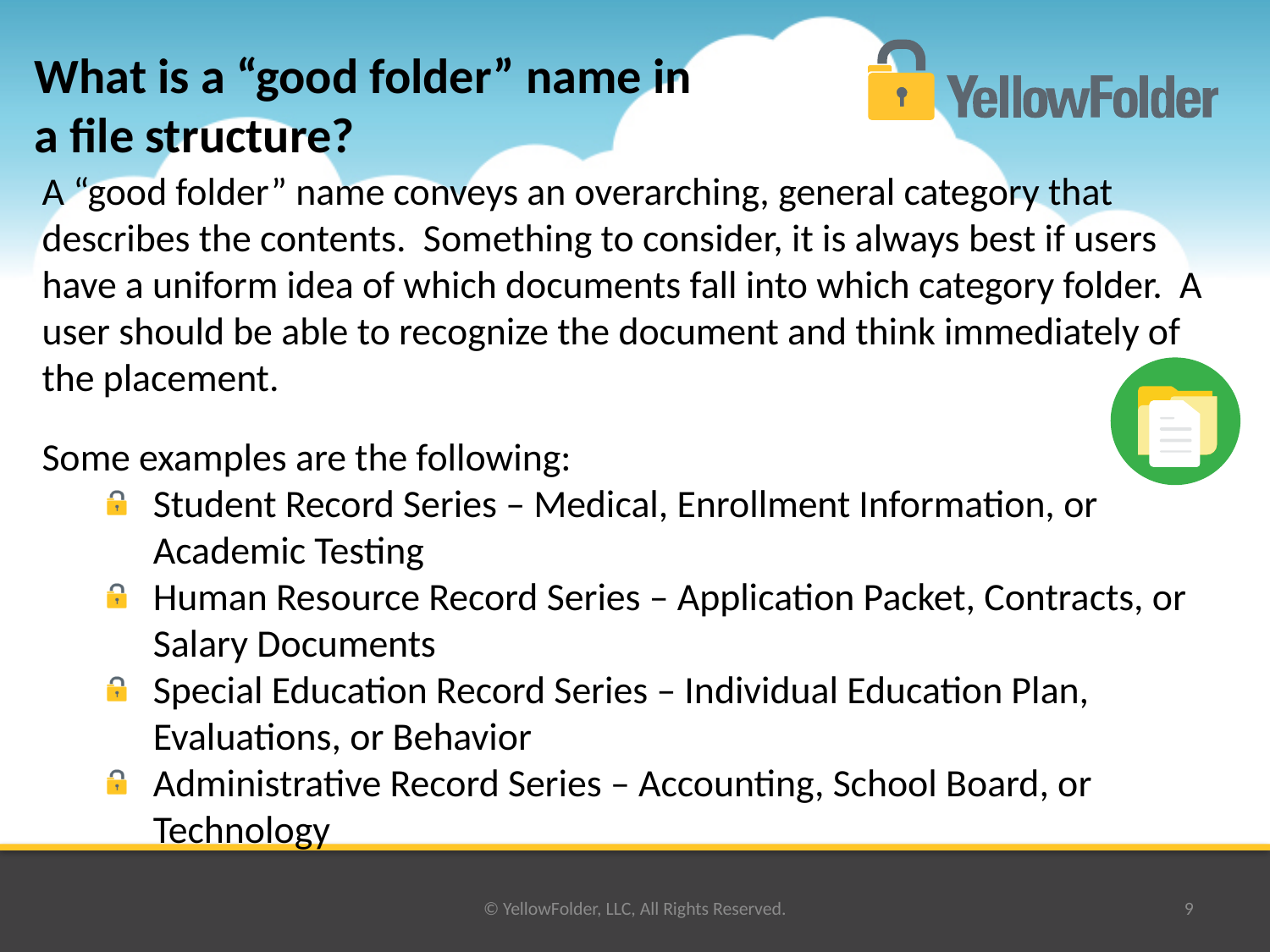

What is a “good folder” name in
a file structure?
A “good folder” name conveys an overarching, general category that describes the contents.  Something to consider, it is always best if users have a uniform idea of which documents fall into which category folder.  A user should be able to recognize the document and think immediately of the placement.

Some examples are the following:
Student Record Series – Medical, Enrollment Information, or Academic Testing
Human Resource Record Series – Application Packet, Contracts, or Salary Documents
Special Education Record Series – Individual Education Plan, Evaluations, or Behavior
Administrative Record Series – Accounting, School Board, or Technology

© YellowFolder, LLC, All Rights Reserved.
9